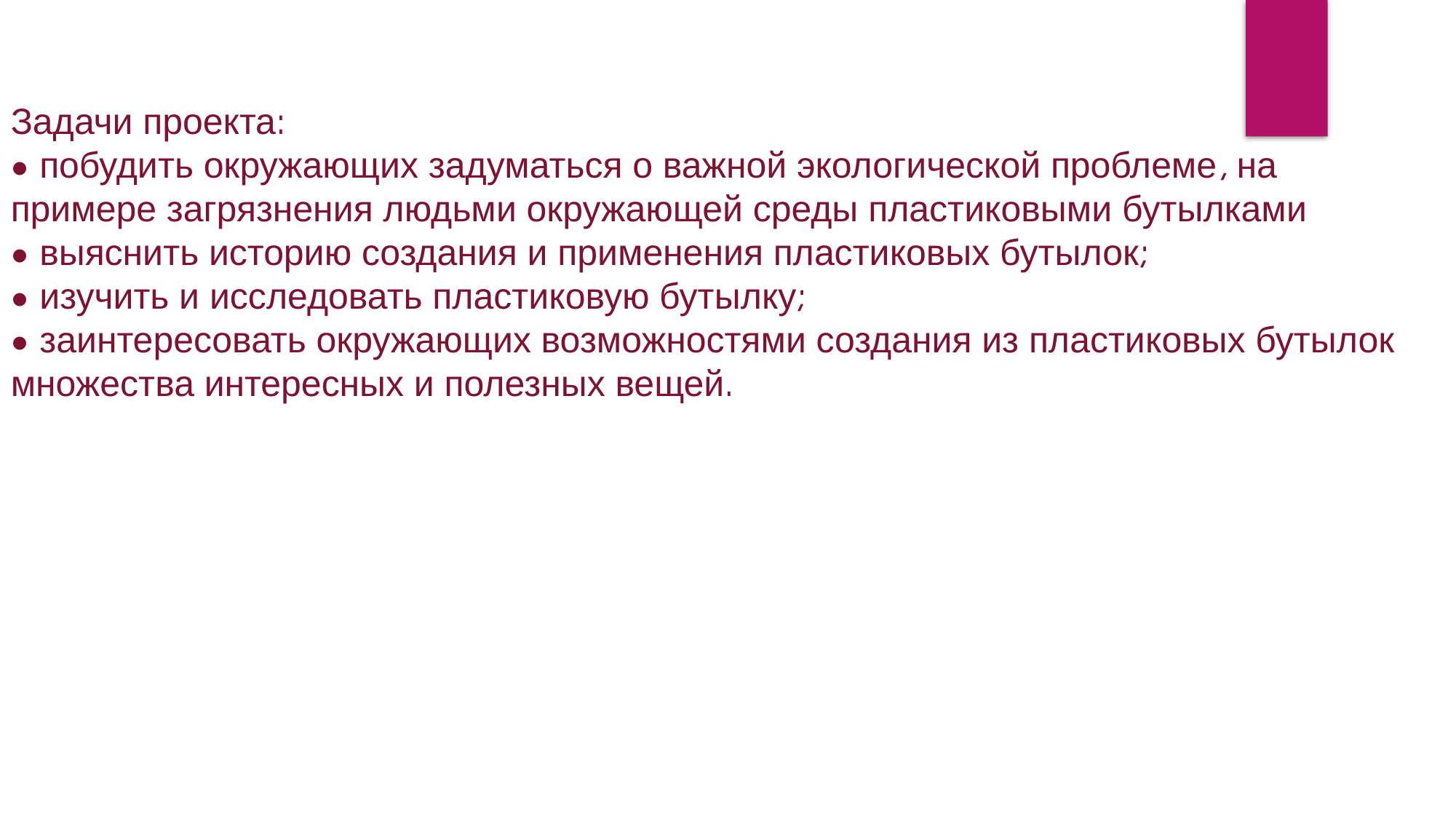

Задачи проекта:
• побудить окружающих задуматься о важной экологической проблеме, на примере загрязнения людьми окружающей среды пластиковыми бутылками
• выяснить историю создания и применения пластиковых бутылок;
• изучить и исследовать пластиковую бутылку;
• заинтересовать окружающих возможностями создания из пластиковых бутылок множества интересных и полезных вещей.